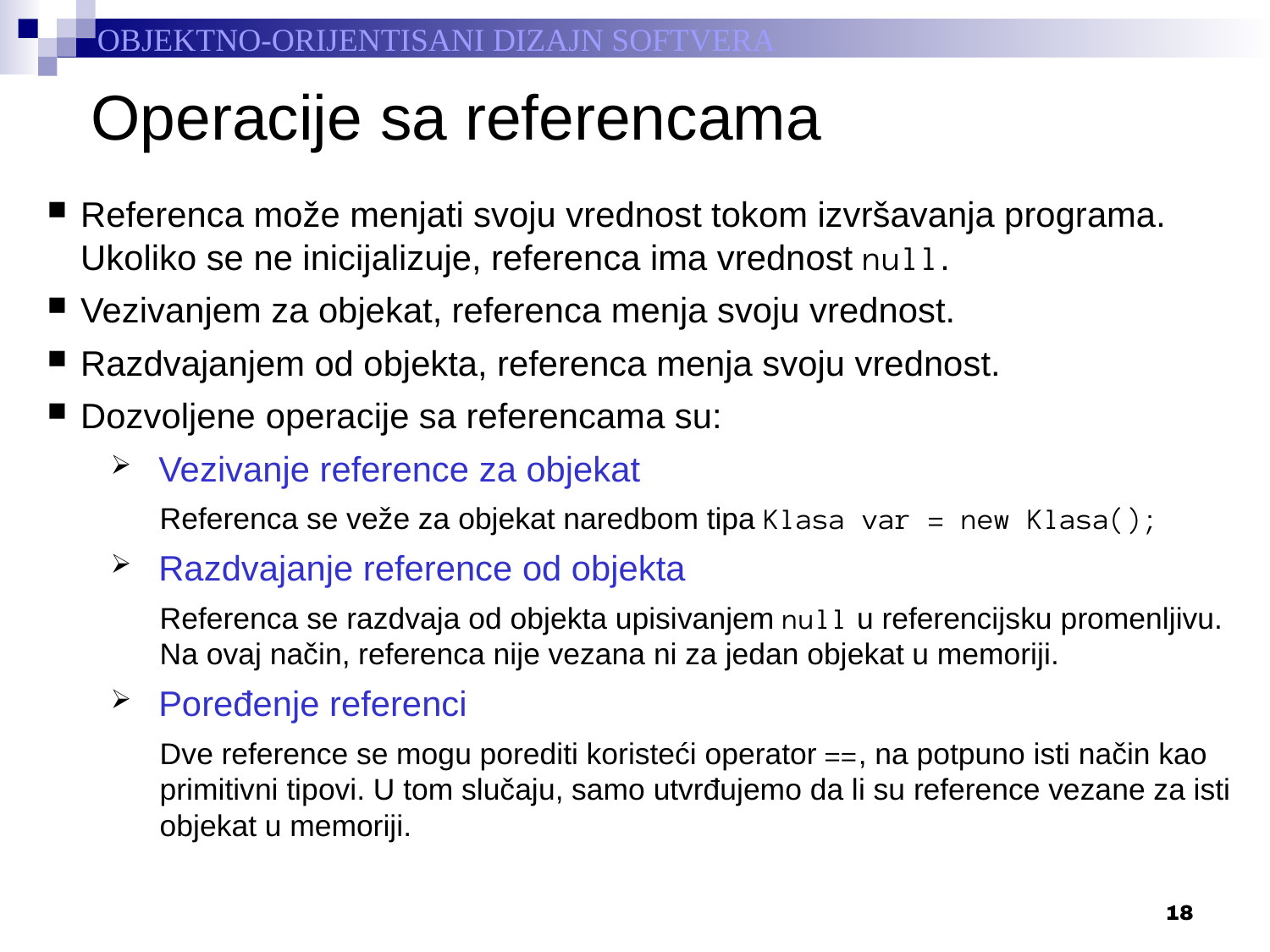

# Operacije sa referencama
Referenca može menjati svoju vrednost tokom izvršavanja programa. Ukoliko se ne inicijalizuje, referenca ima vrednost null.
Vezivanjem za objekat, referenca menja svoju vrednost.
Razdvajanjem od objekta, referenca menja svoju vrednost.
Dozvoljene operacije sa referencama su:
Vezivanje reference za objekat
Referenca se veže za objekat naredbom tipa Klasa var = new Klasa();
Razdvajanje reference od objekta
Referenca se razdvaja od objekta upisivanjem null u referencijsku promenljivu. Na ovaj način, referenca nije vezana ni za jedan objekat u memoriji.
Poređenje referenci
Dve reference se mogu porediti koristeći operator ==, na potpuno isti način kao primitivni tipovi. U tom slučaju, samo utvrđujemo da li su reference vezane za isti objekat u memoriji.
18